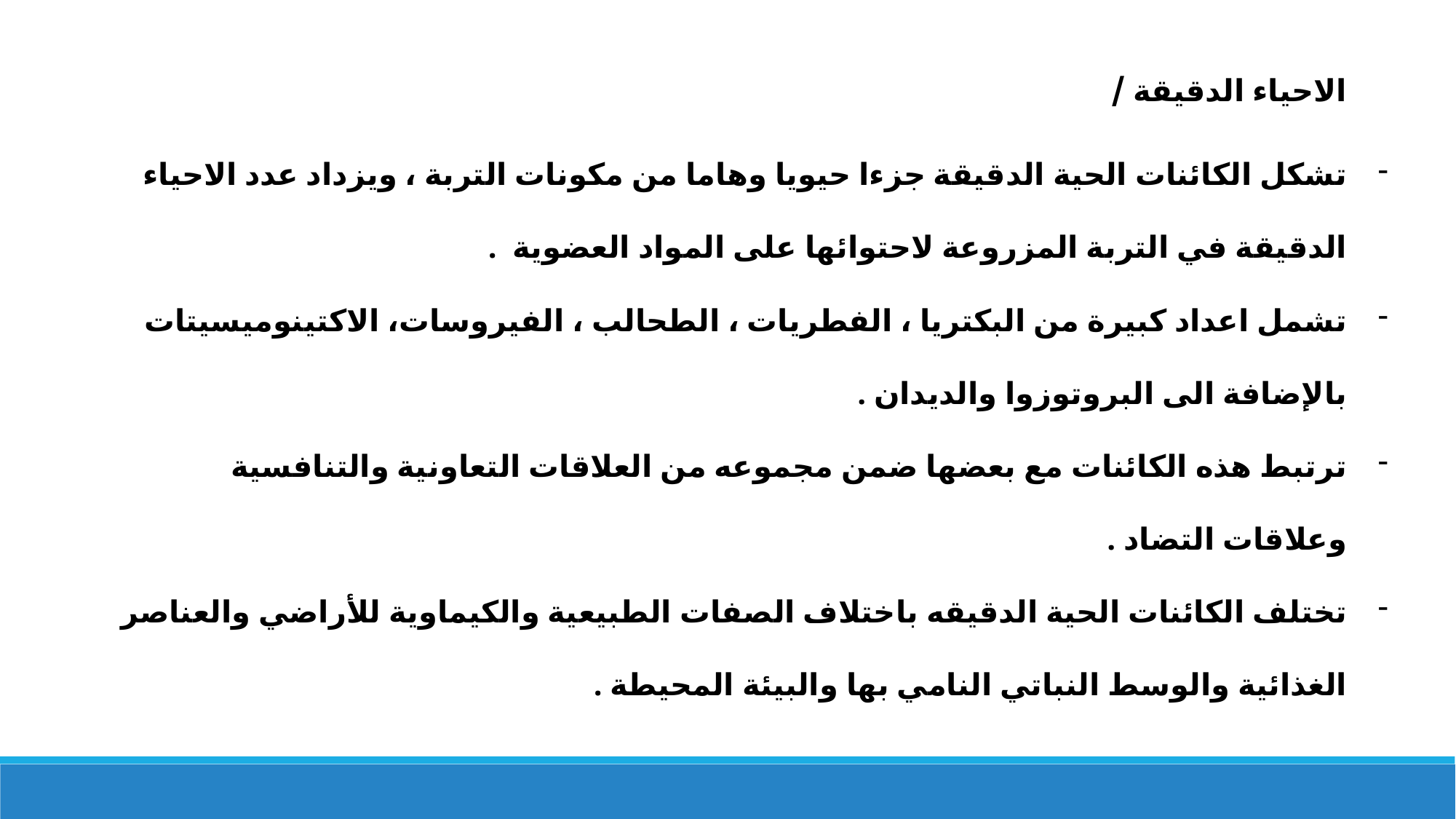

الاحياء الدقيقة /
تشكل الكائنات الحية الدقيقة جزءا حيويا وهاما من مكونات التربة ، ويزداد عدد الاحياء الدقيقة في التربة المزروعة لاحتوائها على المواد العضوية  .
تشمل اعداد كبيرة من البكتريا ، الفطريات ، الطحالب ، الفيروسات، الاكتينوميسيتات  بالإضافة الى البروتوزوا والديدان .
ترتبط هذه الكائنات مع بعضها ضمن مجموعه من العلاقات التعاونية والتنافسية وعلاقات التضاد .
تختلف الكائنات الحية الدقيقه باختلاف الصفات الطبيعية والكيماوية للأراضي والعناصر الغذائية والوسط النباتي النامي بها والبيئة المحيطة .